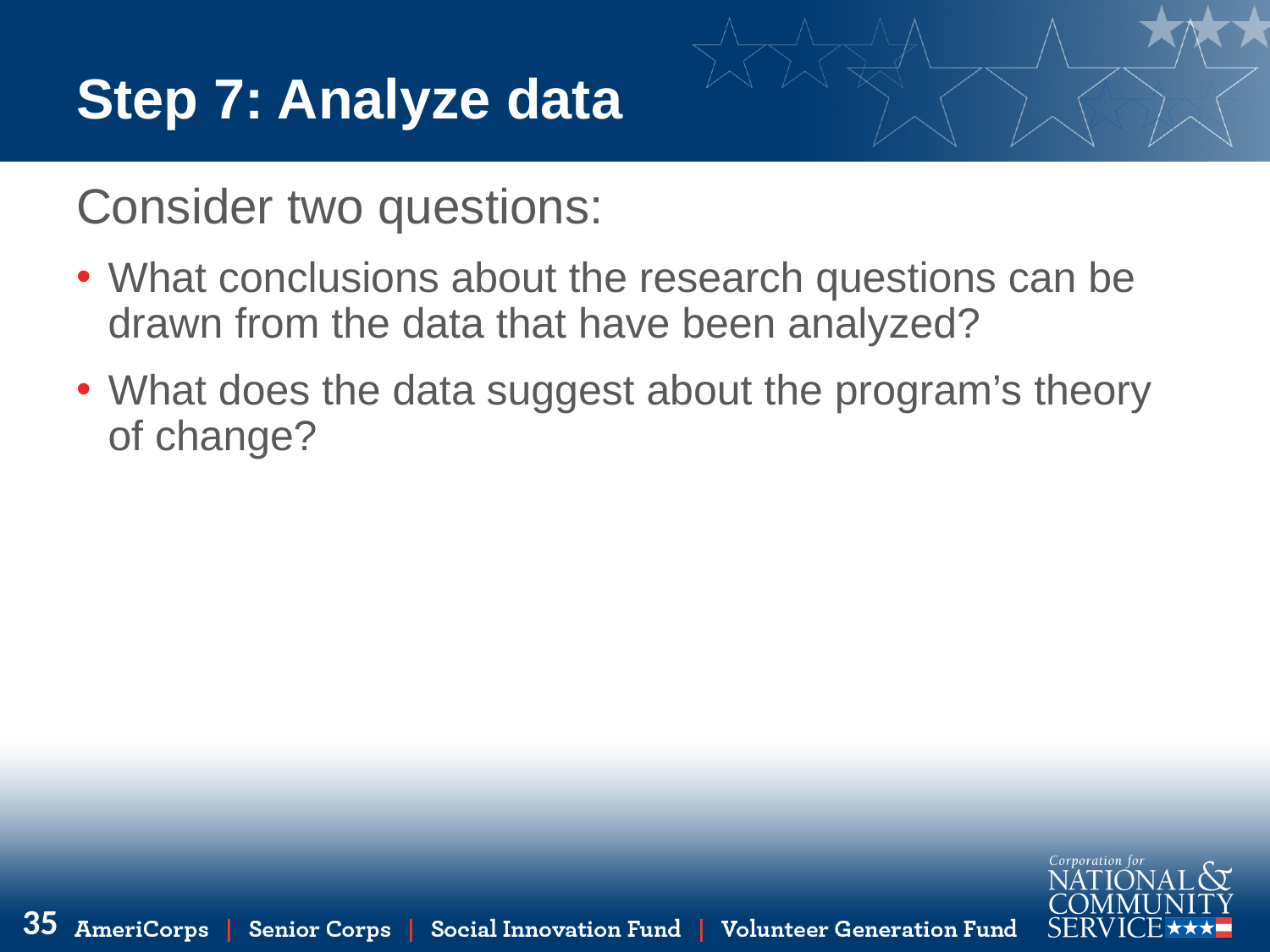

# Step 7: Analyze data
Consider two questions:
What conclusions about the research questions can be drawn from the data that have been analyzed?
What does the data suggest about the program’s theory of change?

35